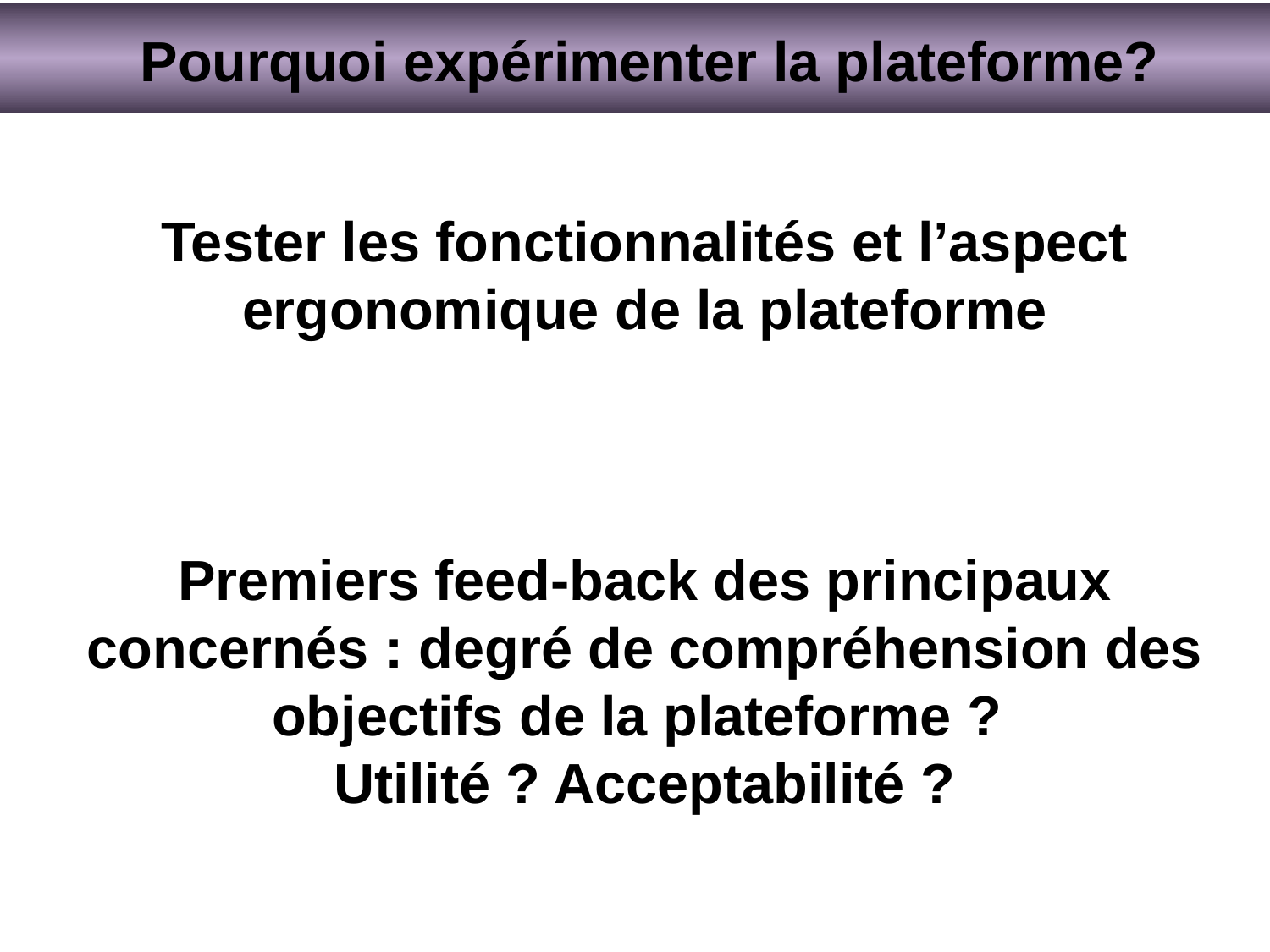

Pourquoi expérimenter la plateforme?

Tester les fonctionnalités et l’aspect ergonomique de la plateforme

Premiers feed-back des principaux concernés : degré de compréhension des objectifs de la plateforme ?
Utilité ? Acceptabilité ?
14 - 15 Décembre 2017
Fès, Maroc 	  	  3/29